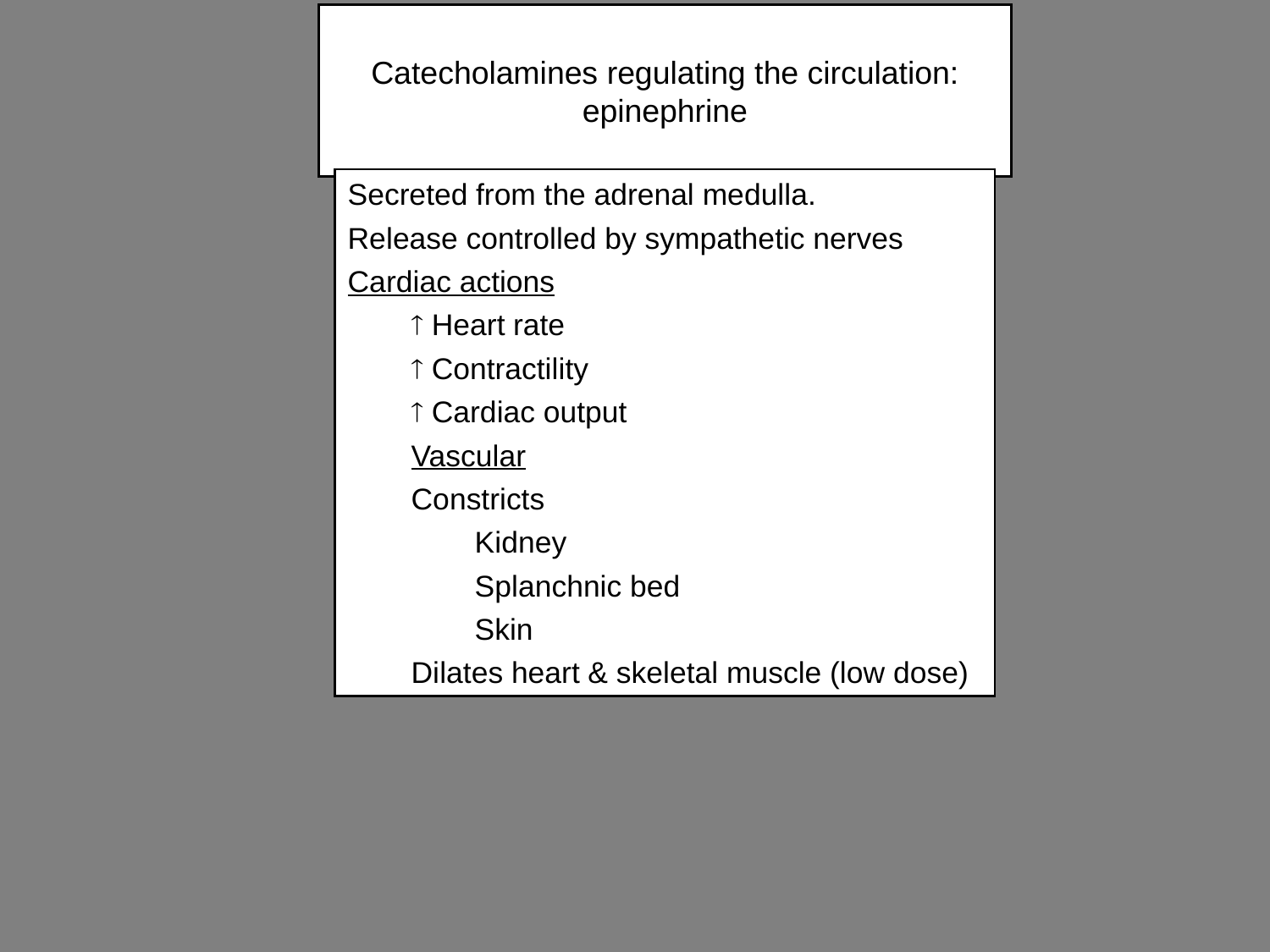

# Catecholamines regulating the circulation: epinephrine
Secreted from the adrenal medulla.
Release controlled by sympathetic nerves
Cardiac actions
↑ Heart rate
↑ Contractility
↑ Cardiac output
Vascular
Constricts
Kidney
Splanchnic bed
Skin
Dilates heart & skeletal muscle (low dose)